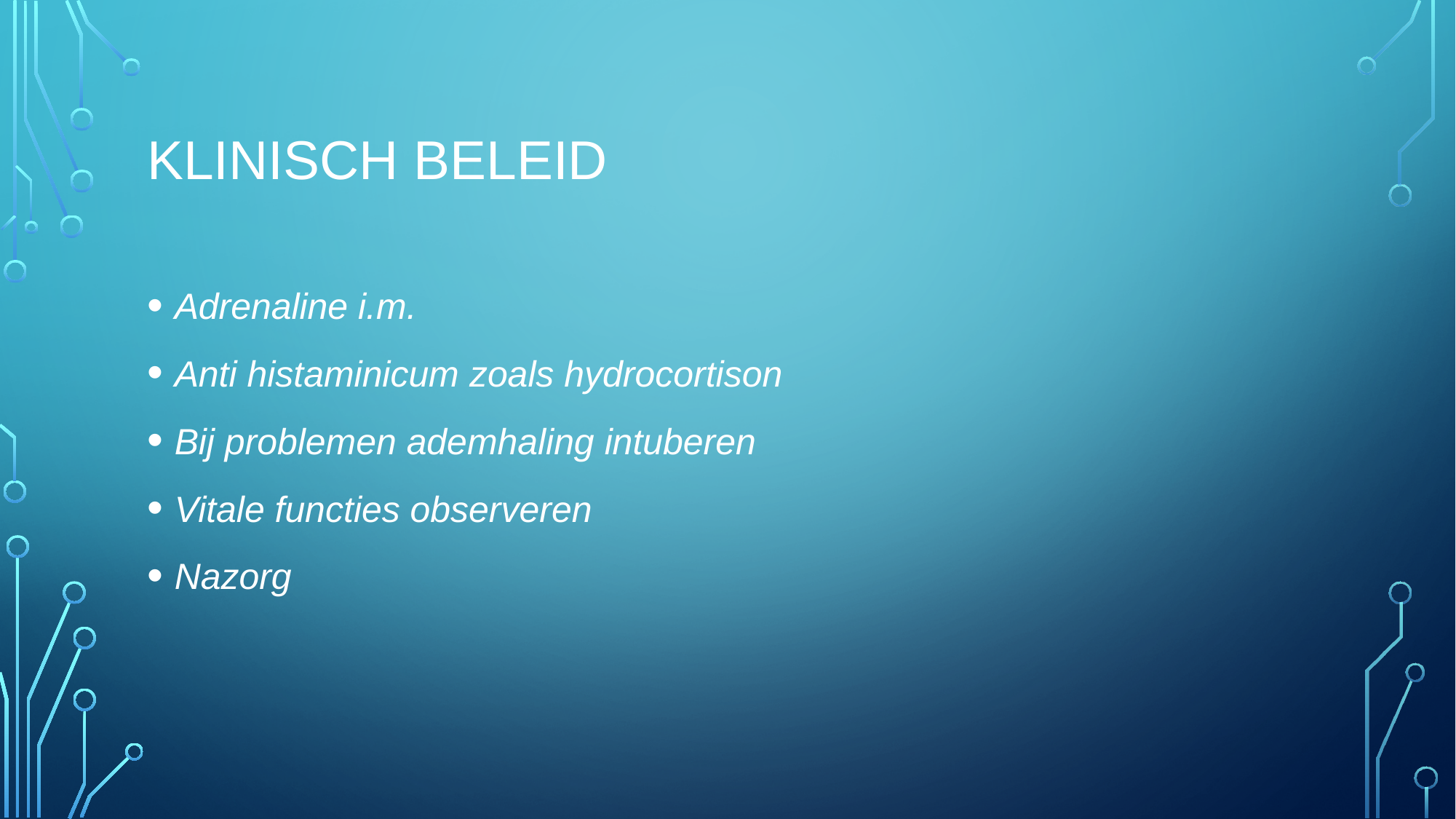

# Klinisch beleid
Adrenaline i.m.
Anti histaminicum zoals hydrocortison
Bij problemen ademhaling intuberen
Vitale functies observeren
Nazorg